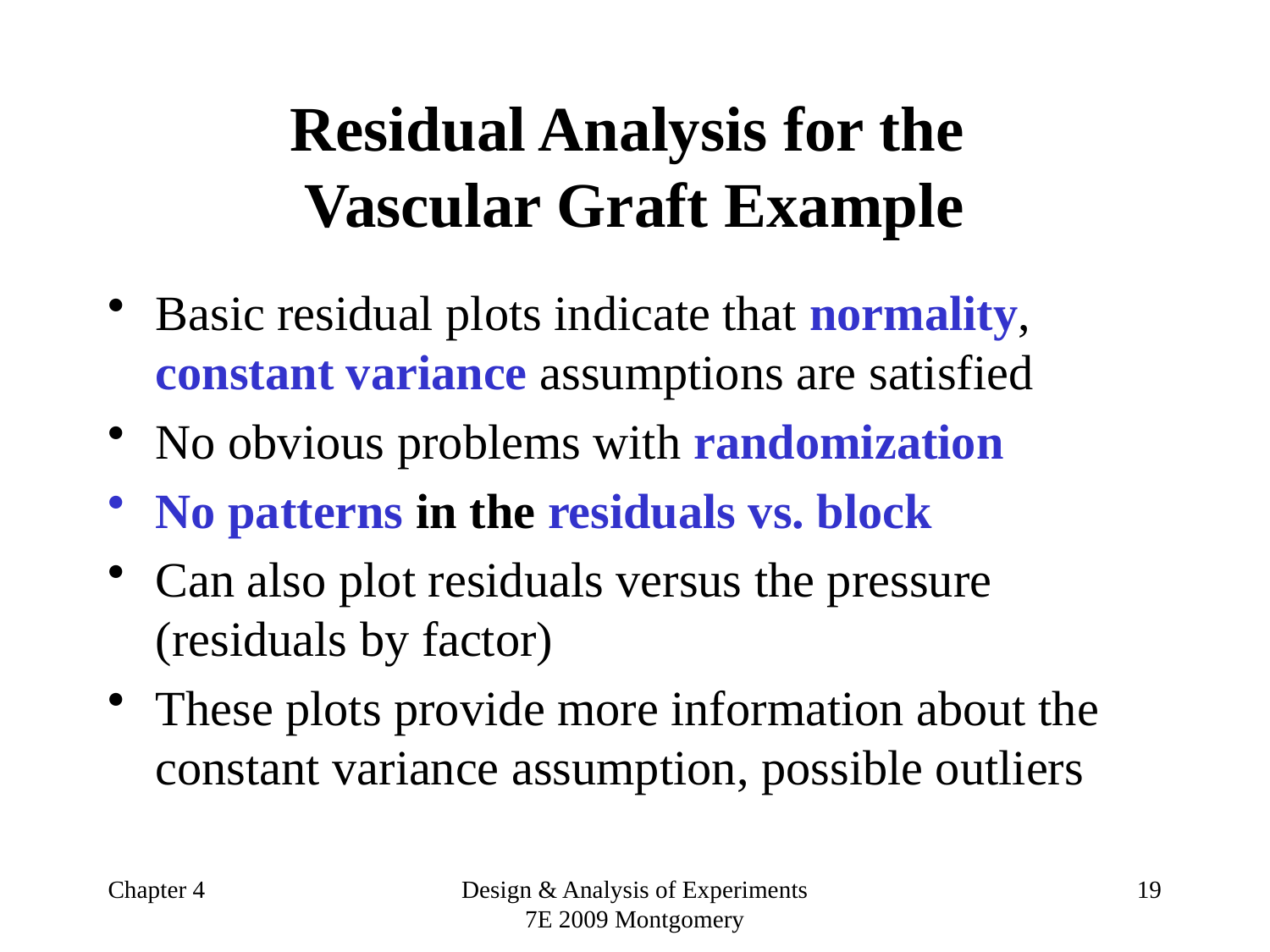

# Residual Analysis for the Vascular Graft Example
Basic residual plots indicate that normality, constant variance assumptions are satisfied
No obvious problems with randomization
No patterns in the residuals vs. block
Can also plot residuals versus the pressure (residuals by factor)
These plots provide more information about the constant variance assumption, possible outliers
Chapter 4
Design & Analysis of Experiments 7E 2009 Montgomery
19